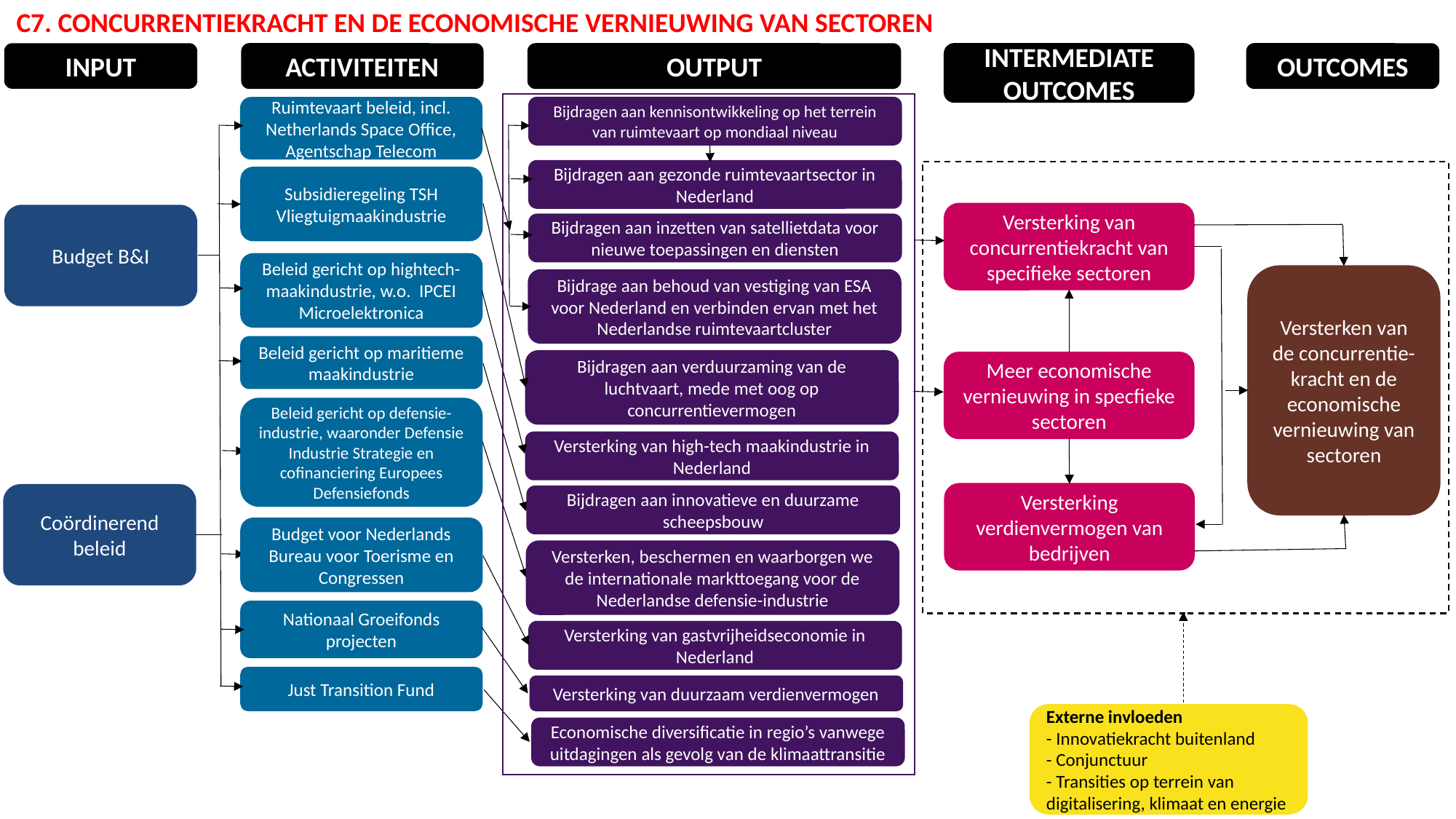

C7. CONCURRENTIEKRACHT EN DE ECONOMISCHE VERNIEUWING VAN SECTOREN
INTERMEDIATE OUTCOMES
INPUT
ACTIVITEITEN
OUTPUT
OUTCOMES

Bijdragen aan kennisontwikkeling op het terrein van ruimtevaart op mondiaal niveau
Ruimtevaart beleid, incl. Netherlands Space Office, Agentschap Telecom
Bijdragen aan gezonde ruimtevaartsector in Nederland

Subsidieregeling TSH Vliegtuigmaakindustrie
Versterking van concurrentiekracht van specifieke sectoren
Budget B&I
Bijdragen aan inzetten van satellietdata voor nieuwe toepassingen en diensten
Beleid gericht op hightech-maakindustrie, w.o.  IPCEI Microelektronica
Versterken van de concurrentie-kracht en de
economische vernieuwing van sectoren
Bijdrage aan behoud van vestiging van ESA voor Nederland en verbinden ervan met het Nederlandse ruimtevaartcluster
Beleid gericht op maritieme maakindustrie
Bijdragen aan verduurzaming van de luchtvaart, mede met oog op concurrentievermogen
Meer economische vernieuwing in specfieke sectoren
Beleid gericht op defensie-industrie, waaronder Defensie Industrie Strategie en cofinanciering Europees Defensiefonds
Versterking van high-tech maakindustrie in Nederland
Versterking verdienvermogen van bedrijven
Coördinerend beleid
Bijdragen aan innovatieve en duurzame scheepsbouw
Budget voor Nederlands Bureau voor Toerisme en Congressen
Versterken, beschermen en waarborgen we de internationale markttoegang voor de Nederlandse defensie-industrie
Nationaal Groeifonds projecten
Versterking van gastvrijheidseconomie in Nederland
Just Transition Fund
Versterking van duurzaam verdienvermogen
Externe invloeden
- Innovatiekracht buitenland
- Conjunctuur
- Transities op terrein van
digitalisering, klimaat en energie
Economische diversificatie in regio’s vanwege uitdagingen als gevolg van de klimaattransitie